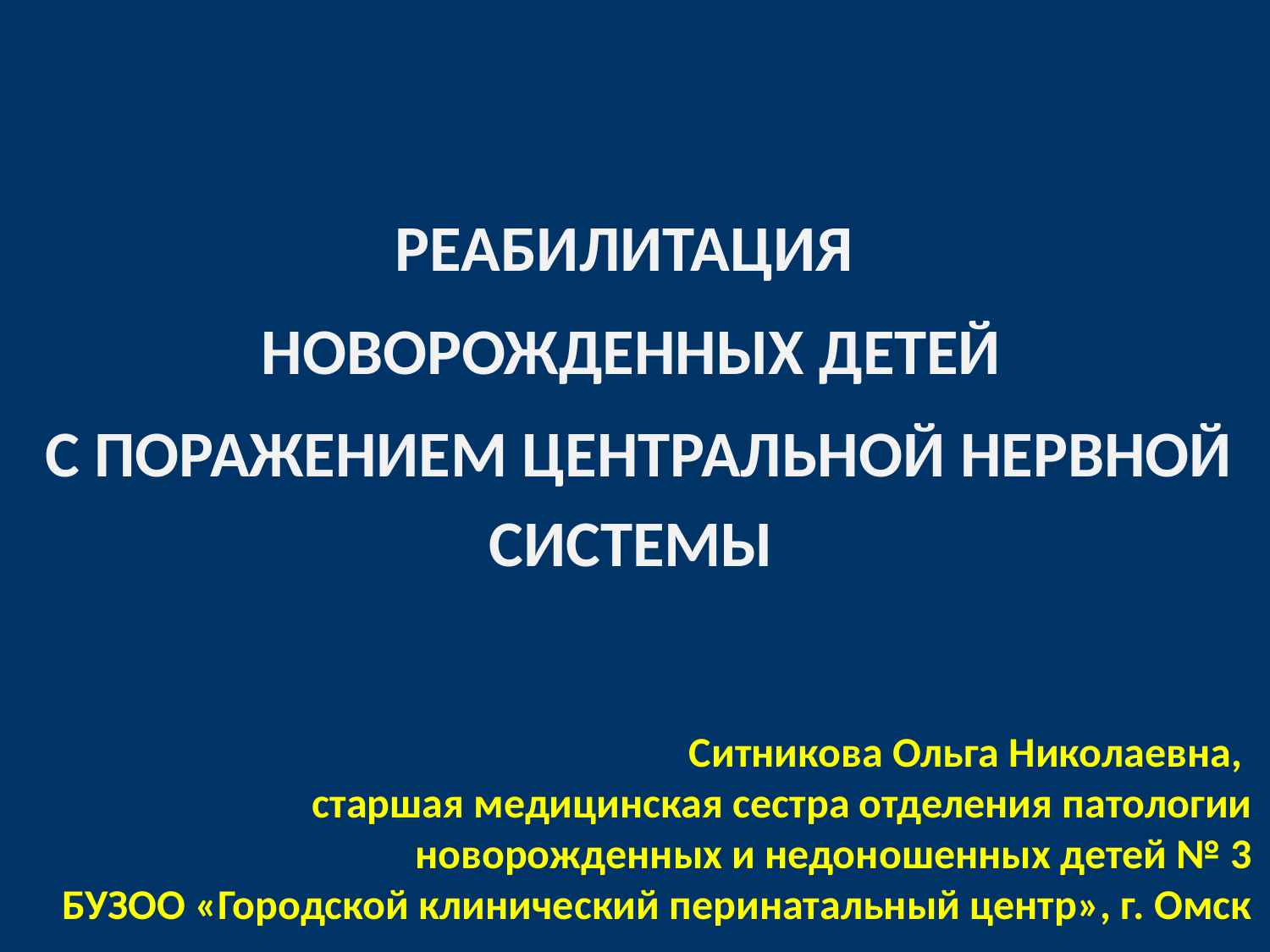

РЕАБИЛИТАЦИЯ
НОВОРОЖДЕННЫХ ДЕТЕЙ
 С ПОРАЖЕНИЕМ ЦЕНТРАЛЬНОЙ НЕРВНОЙ СИСТЕМЫ
Ситникова Ольга Николаевна,
старшая медицинская сестра отделения патологии новорожденных и недоношенных детей № 3
БУЗОО «Городской клинический перинатальный центр», г. Омск